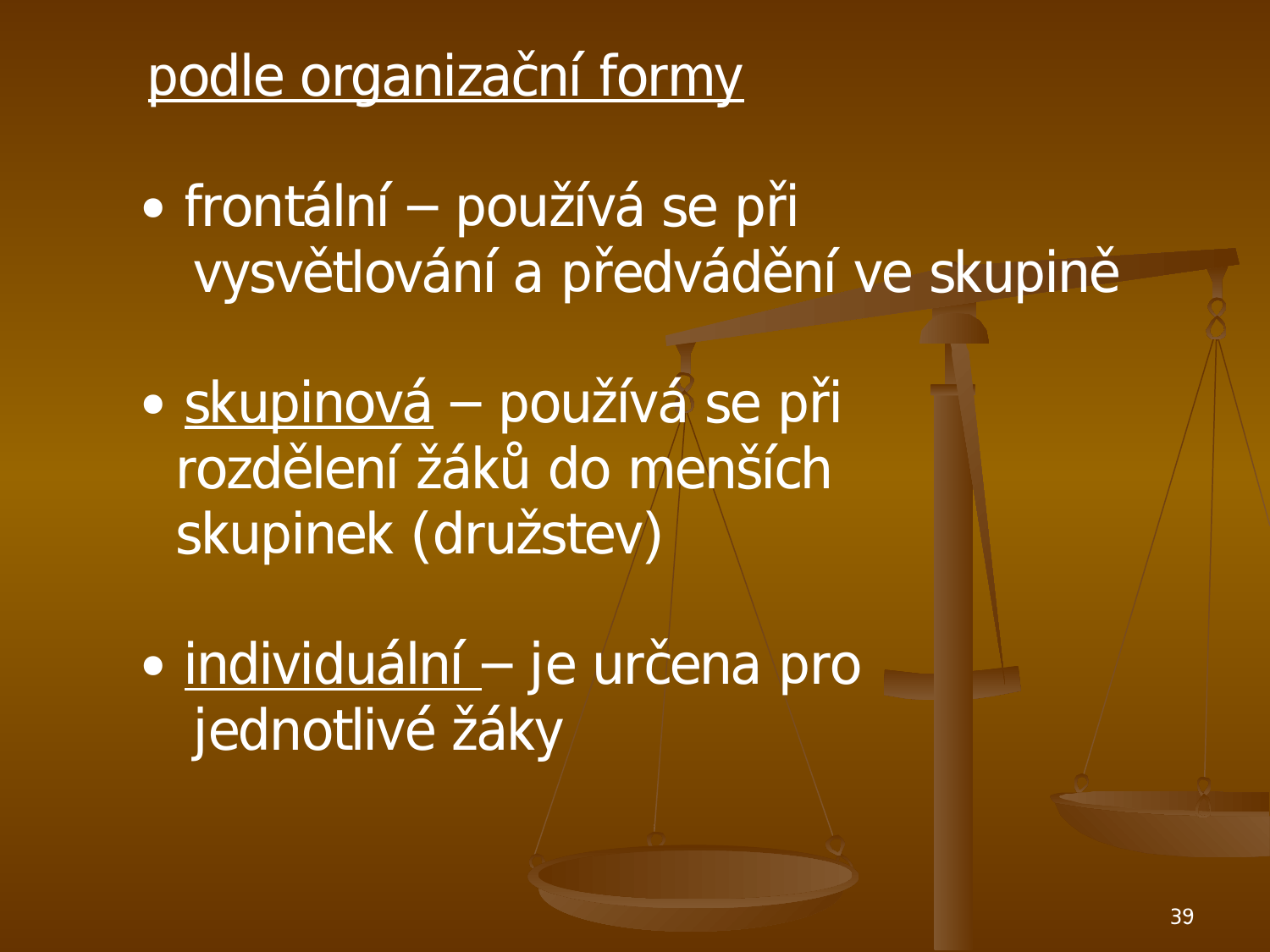

podle organizační formy

• frontální – používá se při
   vysvětlování a předvádění ve skupině

• skupinová – používá se při
  rozdělení žáků do menších
  skupinek (družstev)

• individuální – je určena pro
   jednotlivé žáky
39